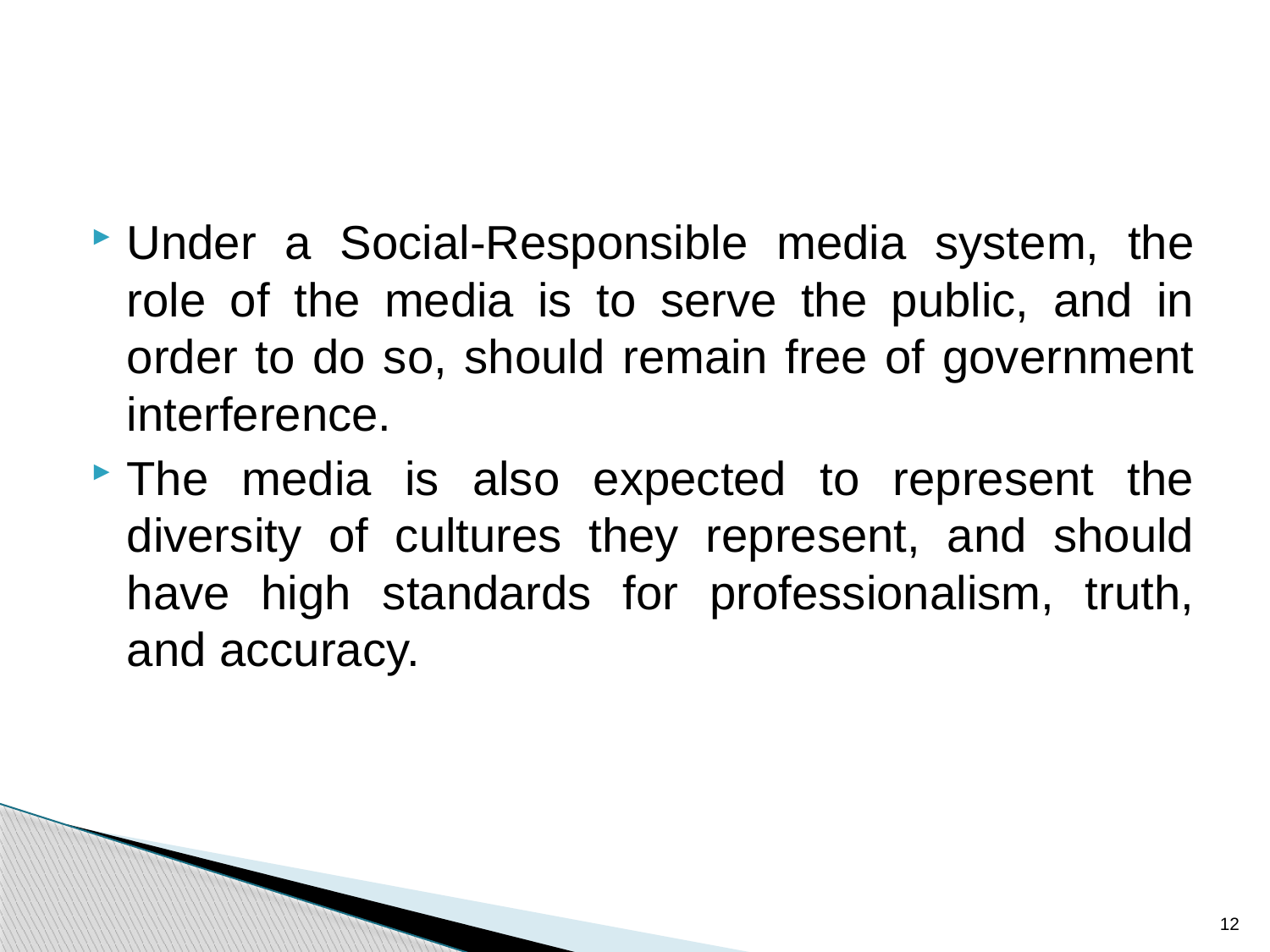

#
Under a Social-Responsible media system, the role of the media is to serve the public, and in order to do so, should remain free of government interference.
The media is also expected to represent the diversity of cultures they represent, and should have high standards for professionalism, truth, and accuracy.
12